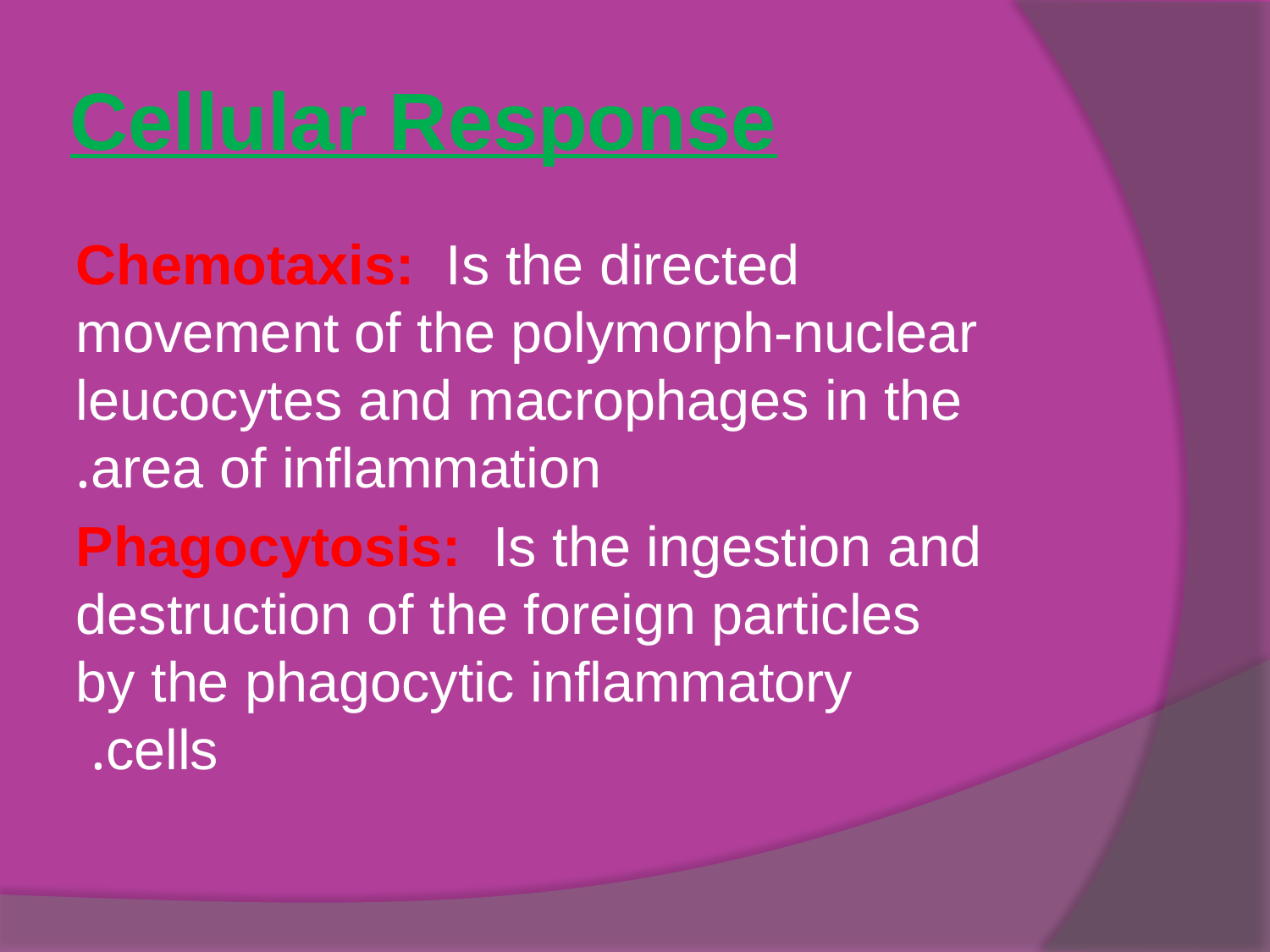

# Cellular Response
Chemotaxis:  Is the directed movement of the polymorph-nuclear leucocytes and macrophages in the area of inflammation.
Phagocytosis:  Is the ingestion and destruction of the foreign particles by the phagocytic inflammatory cells.